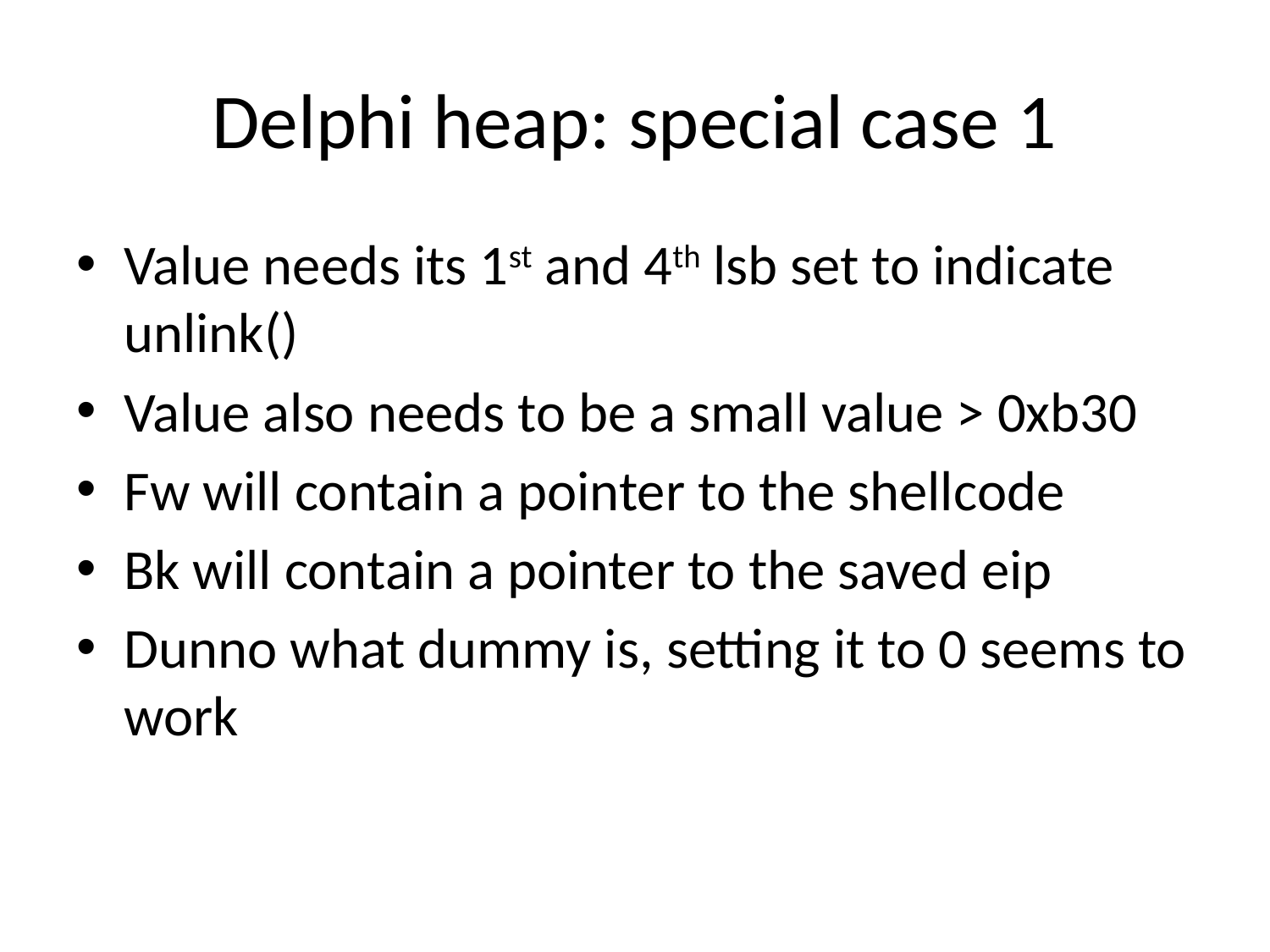

# Delphi heap: special case 1
Value needs its 1st and 4th lsb set to indicate unlink()
Value also needs to be a small value > 0xb30
Fw will contain a pointer to the shellcode
Bk will contain a pointer to the saved eip
Dunno what dummy is, setting it to 0 seems to work